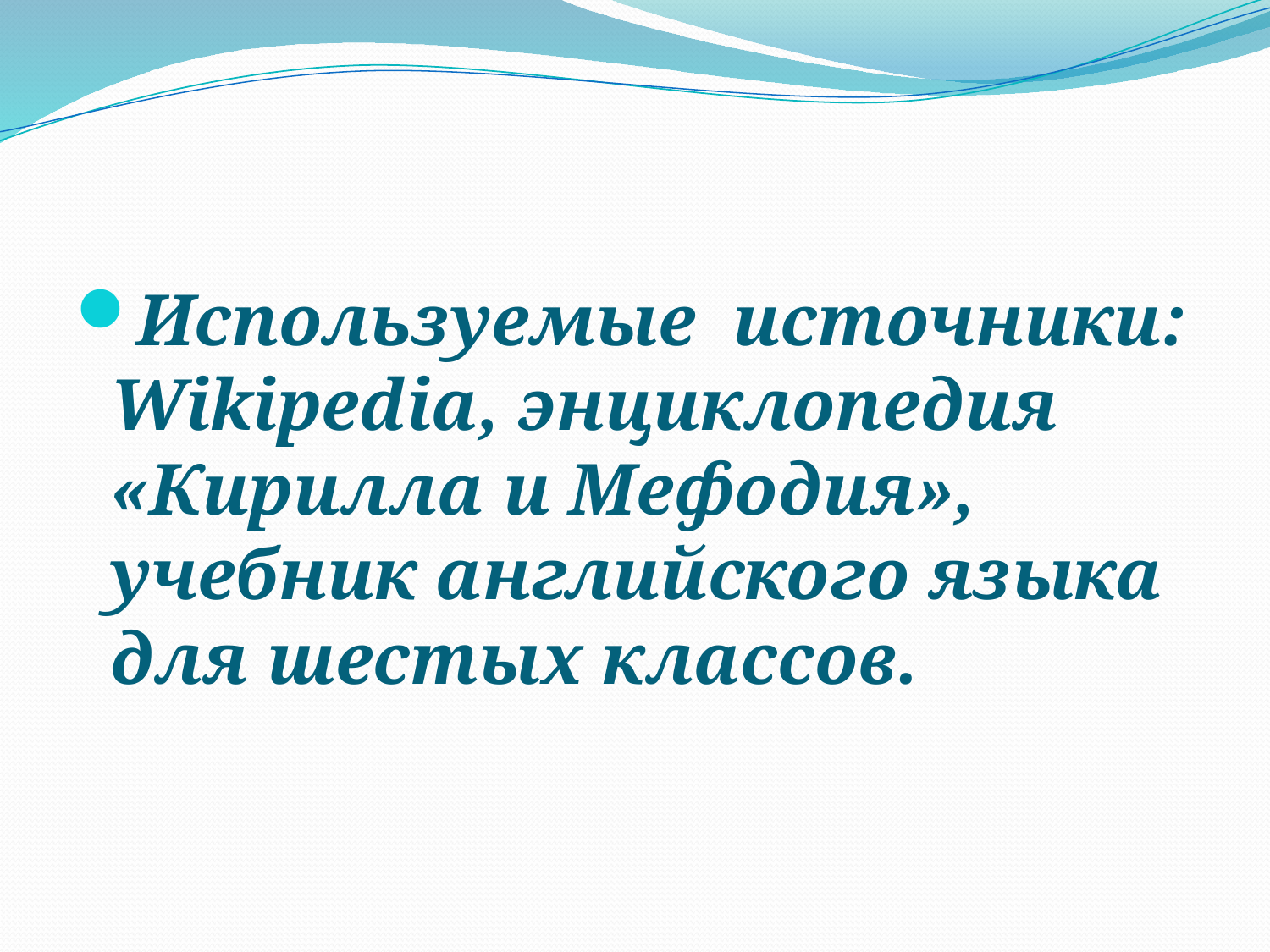

Используемые  источники: Wikipedia, энциклопедия «Кирилла и Мефодия», учебник английского языка для шестых классов.